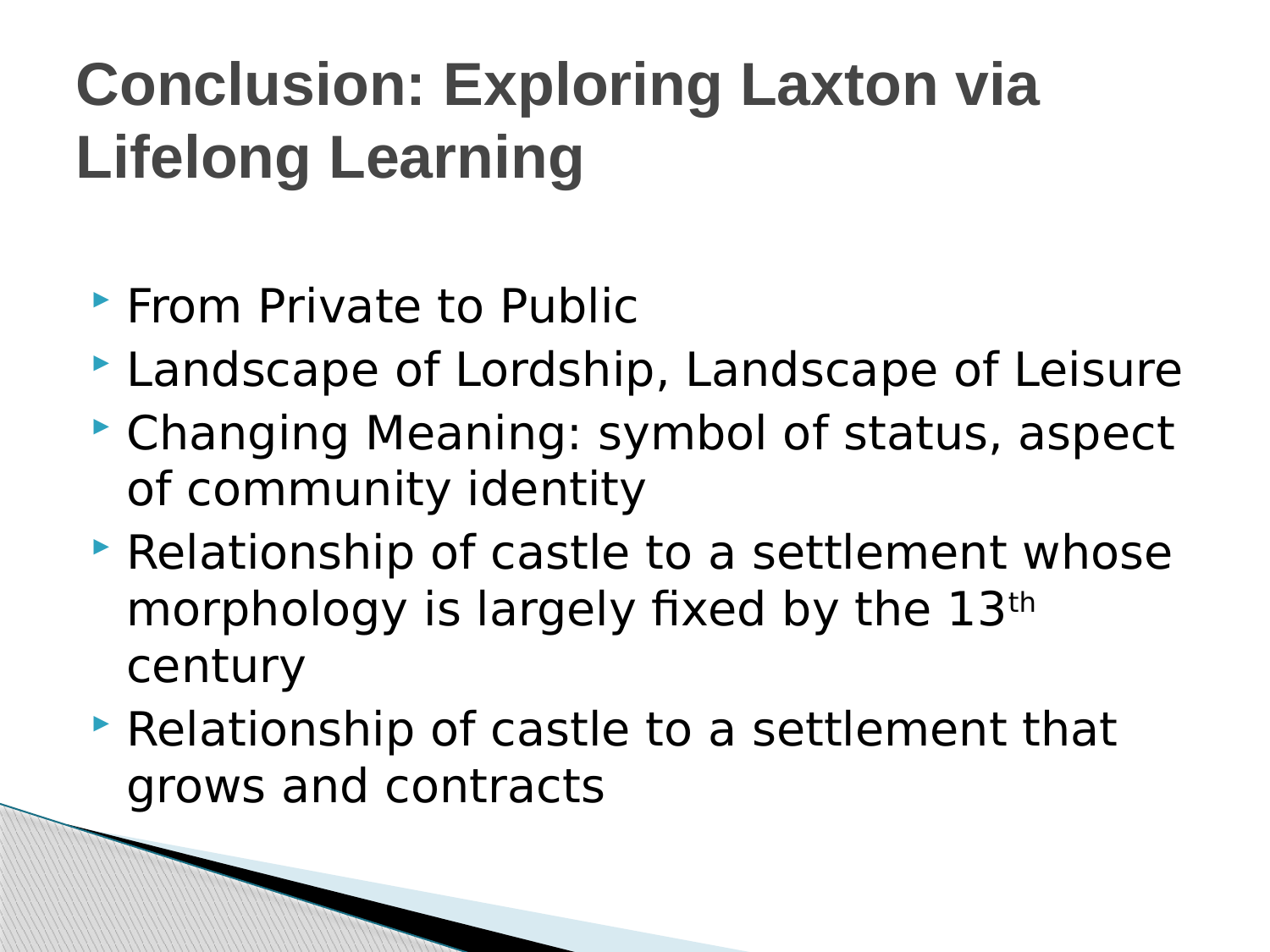

# Conclusion: Exploring Laxton via Lifelong Learning

From Private to Public
Landscape of Lordship, Landscape of Leisure
Changing Meaning: symbol of status, aspect of community identity
Relationship of castle to a settlement whose morphology is largely fixed by the 13th century
Relationship of castle to a settlement that grows and contracts